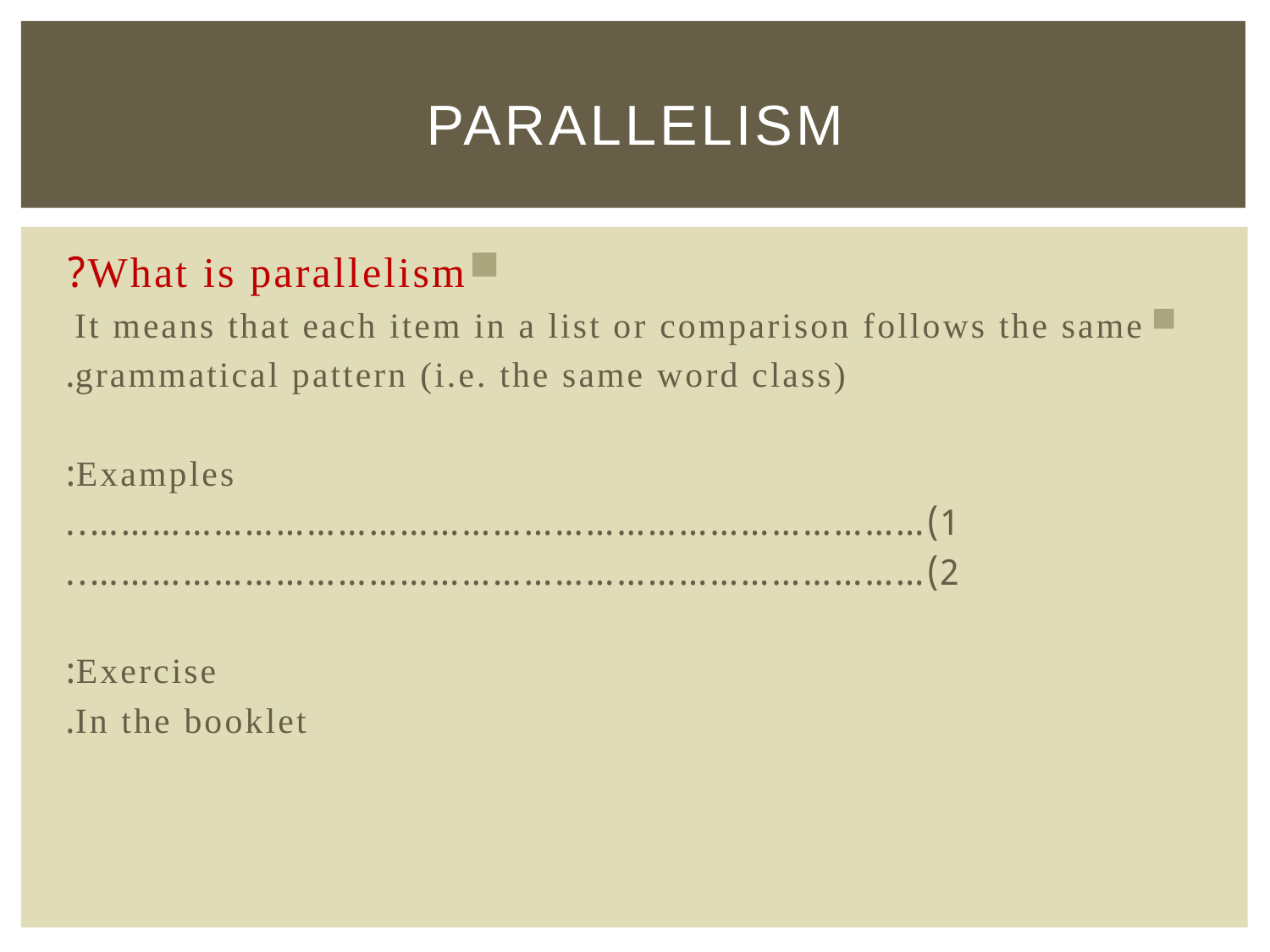

# parallelism
What is parallelism?
It means that each item in a list or comparison follows the same
grammatical pattern (i.e. the same word class).

Examples:
1)………………………………………………………………………..
2)………………………………………………………………………..

Exercise:
In the booklet.